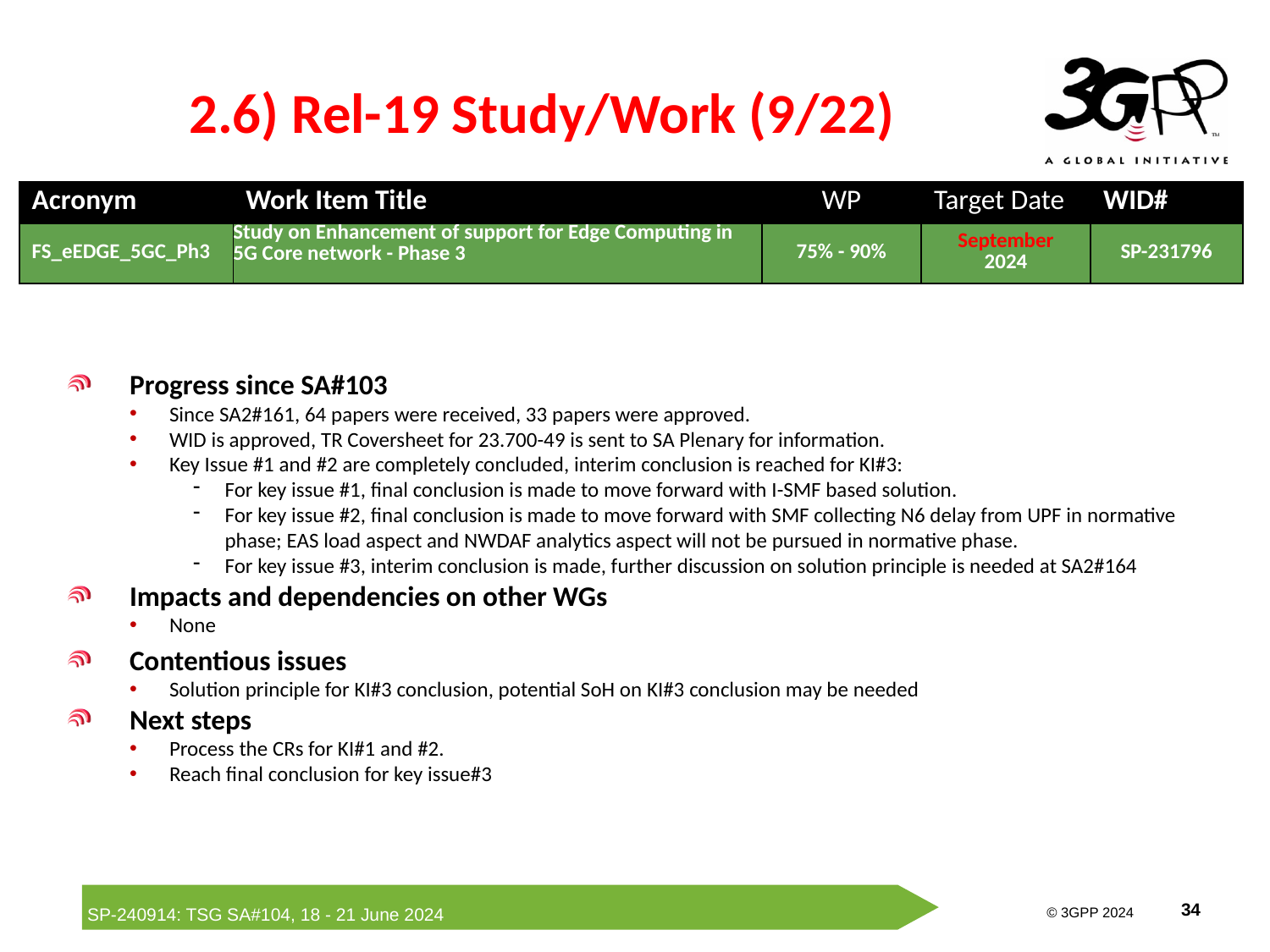

# 2.6) Rel-19 Study/Work (9/22)
| Acronym | Work Item Title | WP | Target Date | WID# |
| --- | --- | --- | --- | --- |
| FS\_eEDGE\_5GC\_Ph3 | Study on Enhancement of support for Edge Computing in 5G Core network - Phase 3 | 75% - 90% | September 2024 | SP-231796 |
Progress since SA#103
Since SA2#161, 64 papers were received, 33 papers were approved.
WID is approved, TR Coversheet for 23.700-49 is sent to SA Plenary for information.
Key Issue #1 and #2 are completely concluded, interim conclusion is reached for KI#3:
For key issue #1, final conclusion is made to move forward with I-SMF based solution.
For key issue #2, final conclusion is made to move forward with SMF collecting N6 delay from UPF in normative phase; EAS load aspect and NWDAF analytics aspect will not be pursued in normative phase.
For key issue #3, interim conclusion is made, further discussion on solution principle is needed at SA2#164
Impacts and dependencies on other WGs
None
Contentious issues
Solution principle for KI#3 conclusion, potential SoH on KI#3 conclusion may be needed
Next steps
Process the CRs for KI#1 and #2.
Reach final conclusion for key issue#3